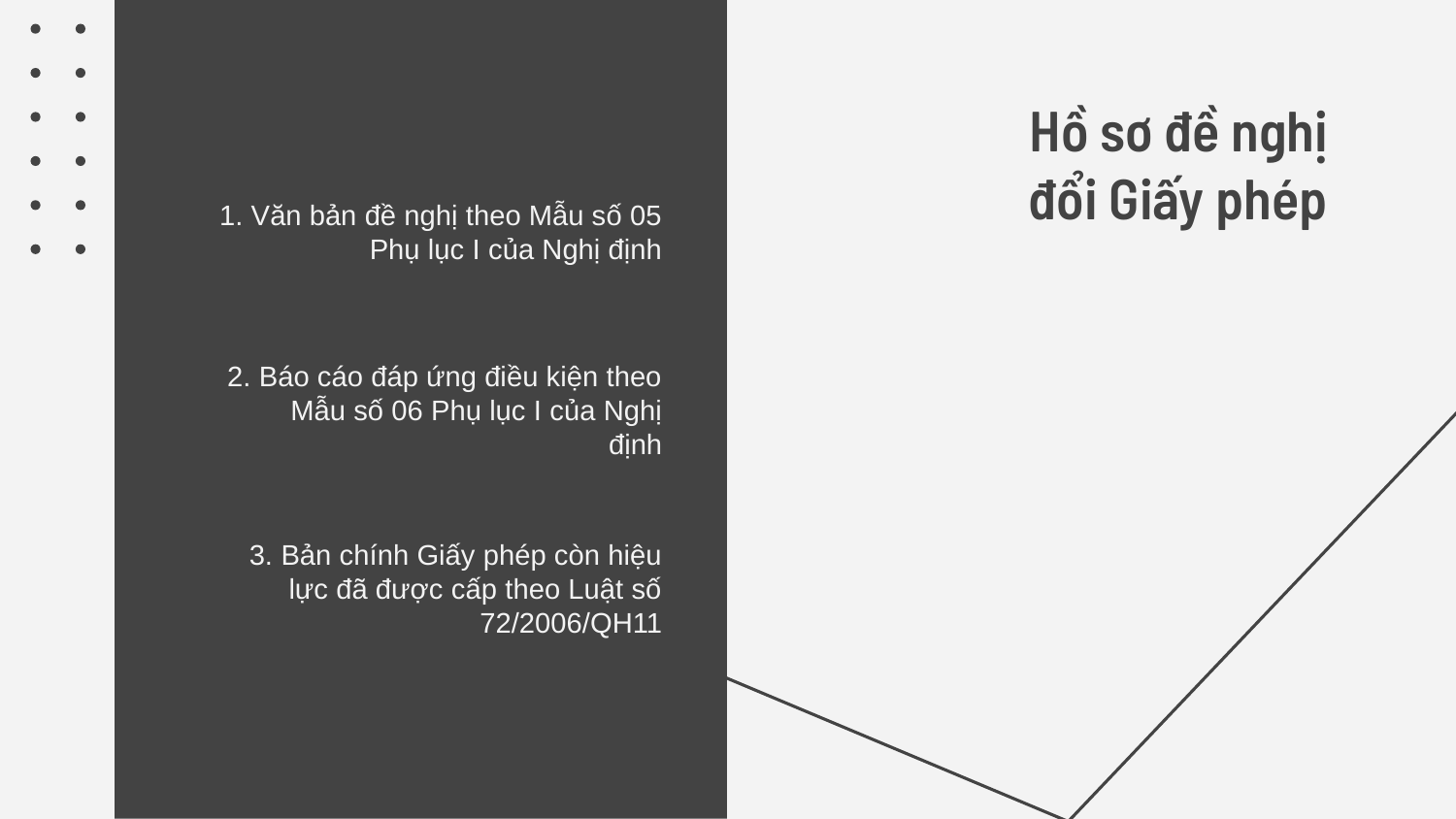

# Hồ sơ đề nghị đổi Giấy phép
1. Văn bản đề nghị theo Mẫu số 05 Phụ lục I của Nghị định
2. Báo cáo đáp ứng điều kiện theo Mẫu số 06 Phụ lục I của Nghị định
3. Bản chính Giấy phép còn hiệu lực đã được cấp theo Luật số 72/2006/QH11